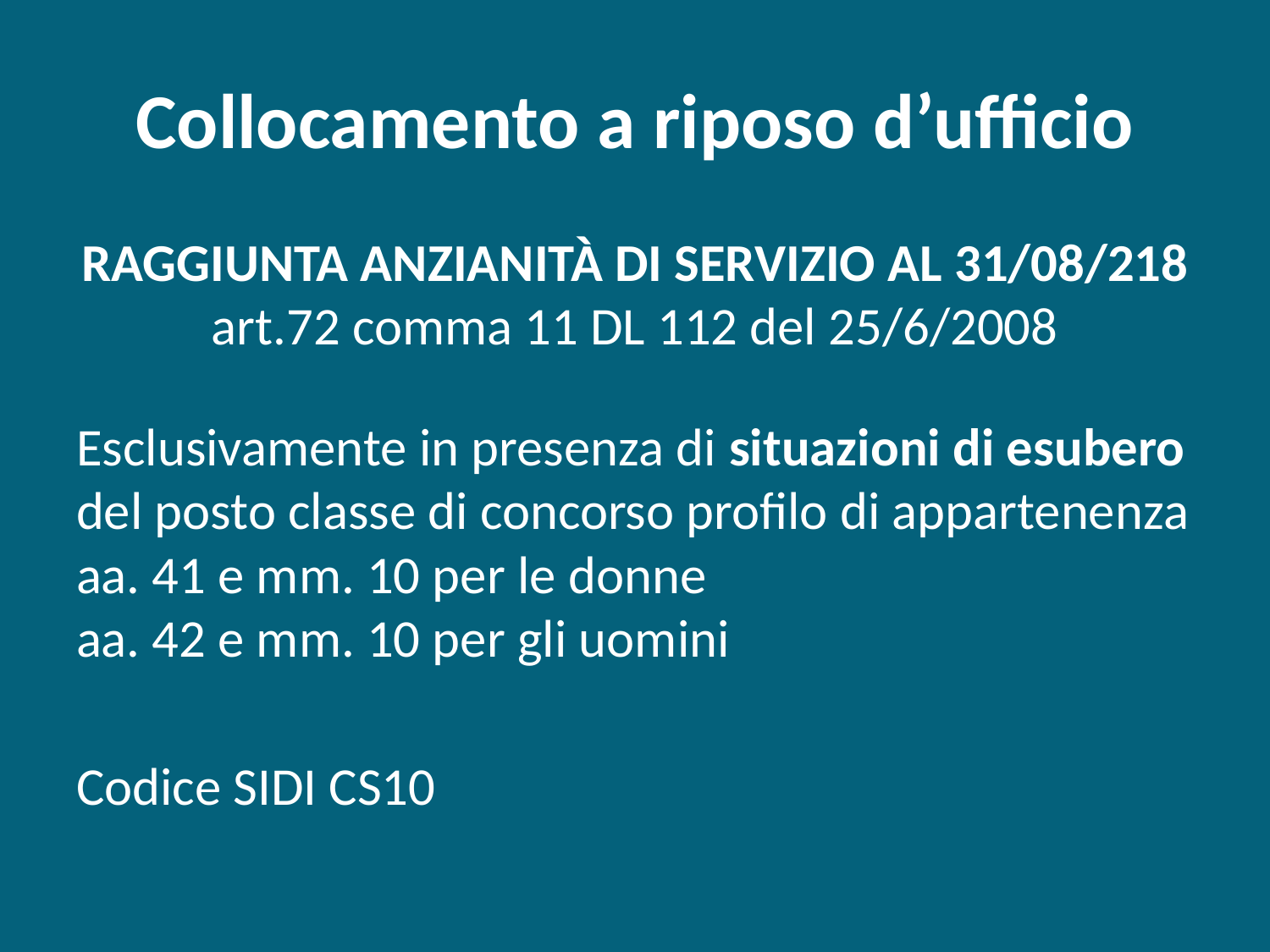

# Collocamento a riposo d’ufficio
RAGGIUNTA ANZIANITÀ DI SERVIZIO AL 31/08/218
art.72 comma 11 DL 112 del 25/6/2008

Esclusivamente in presenza di situazioni di esubero del posto classe di concorso profilo di appartenenza
aa. 41 e mm. 10 per le donne
aa. 42 e mm. 10 per gli uomini

Codice SIDI CS10